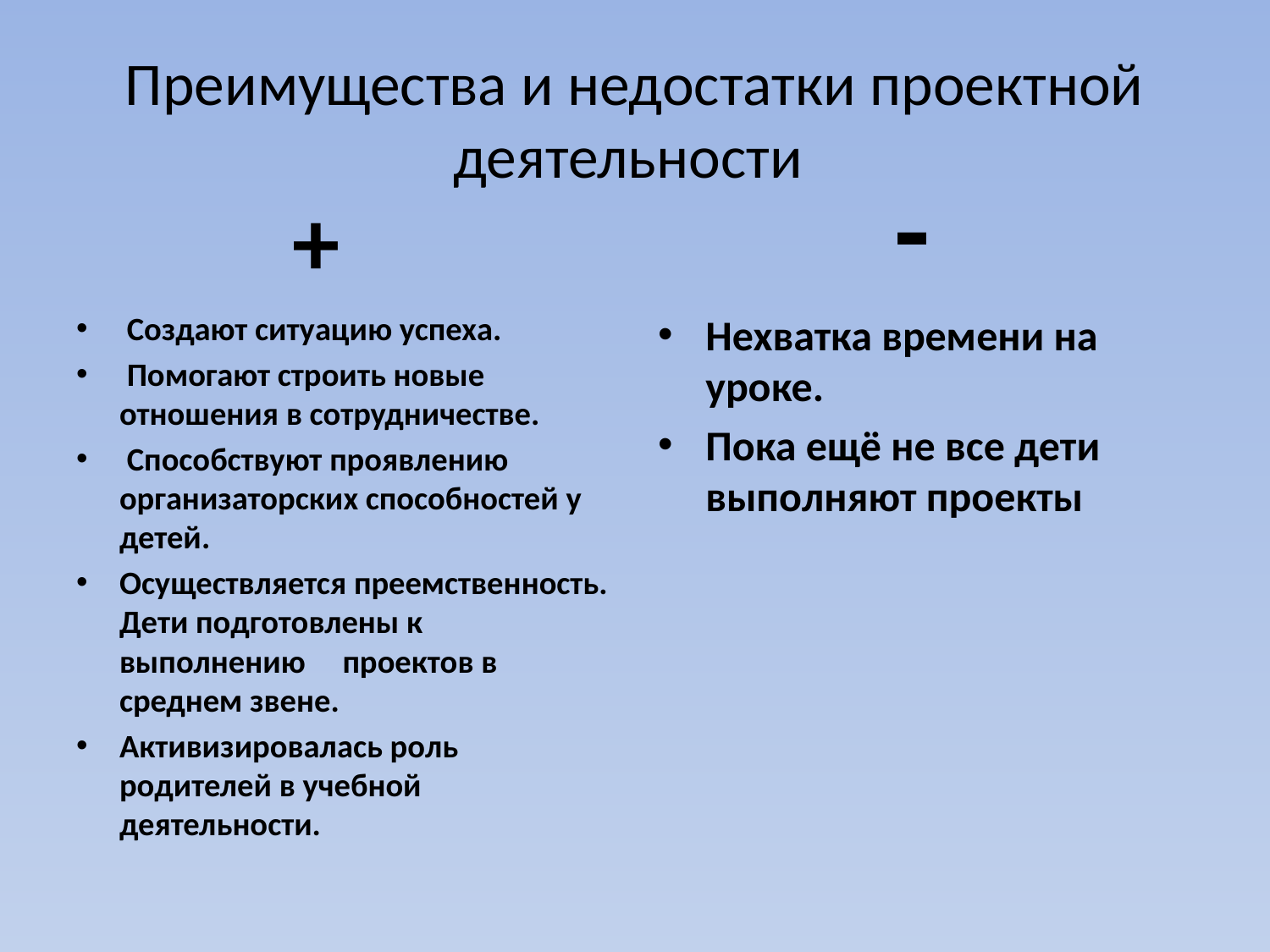

# Преимущества и недостатки проектной деятельности
          +
-
 Создают ситуацию успеха.
 Помогают строить новые отношения в сотрудничестве.
 Способствуют проявлению организаторских способностей у детей.
Осуществляется преемственность. Дети подготовлены к выполнению     проектов в среднем звене.
Активизировалась роль родителей в учебной деятельности.

Нехватка времени на уроке.
Пока ещё не все дети выполняют проекты